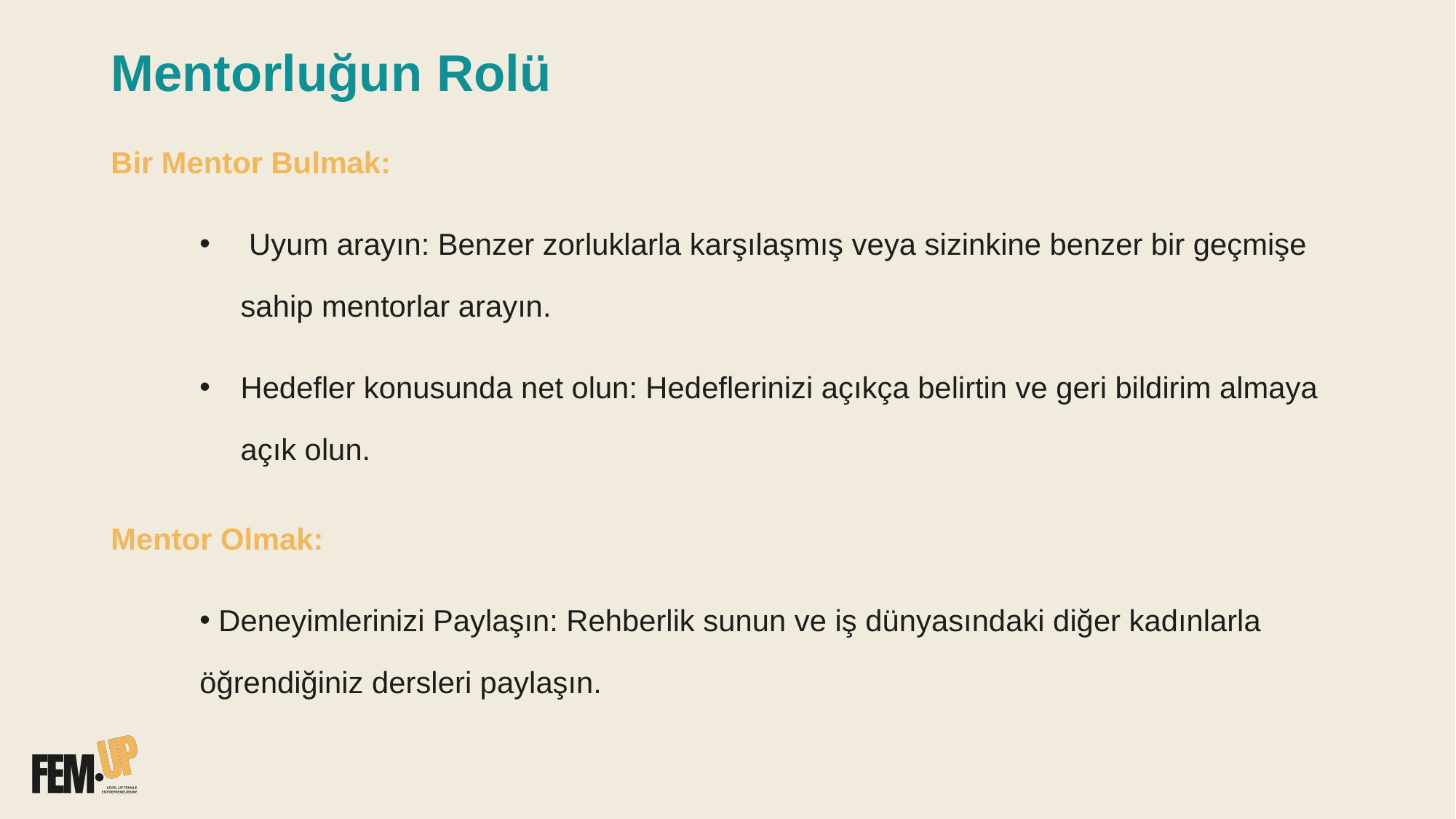

Mentorluğun Rolü
Bir Mentor Bulmak:
 Uyum arayın: Benzer zorluklarla karşılaşmış veya sizinkine benzer bir geçmişe sahip mentorlar arayın.
Hedefler konusunda net olun: Hedeflerinizi açıkça belirtin ve geri bildirim almaya açık olun.
Mentor Olmak:
 Deneyimlerinizi Paylaşın: Rehberlik sunun ve iş dünyasındaki diğer kadınlarla öğrendiğiniz dersleri paylaşın.